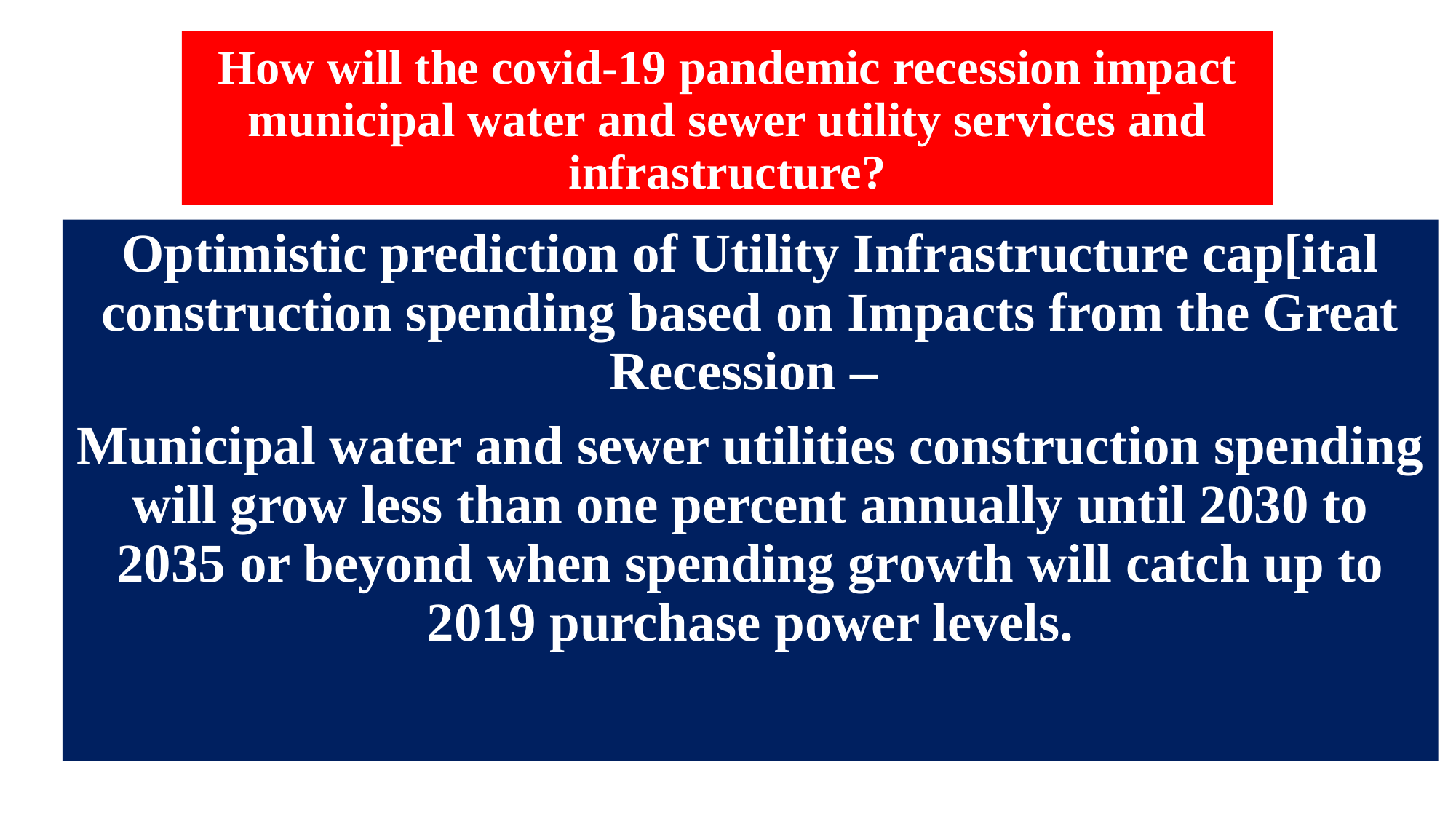

# How will the covid-19 pandemic recession impact municipal water and sewer utility services and infrastructure?
Optimistic prediction of Utility Infrastructure cap[ital construction spending based on Impacts from the Great Recession –
Municipal water and sewer utilities construction spending will grow less than one percent annually until 2030 to 2035 or beyond when spending growth will catch up to 2019 purchase power levels.